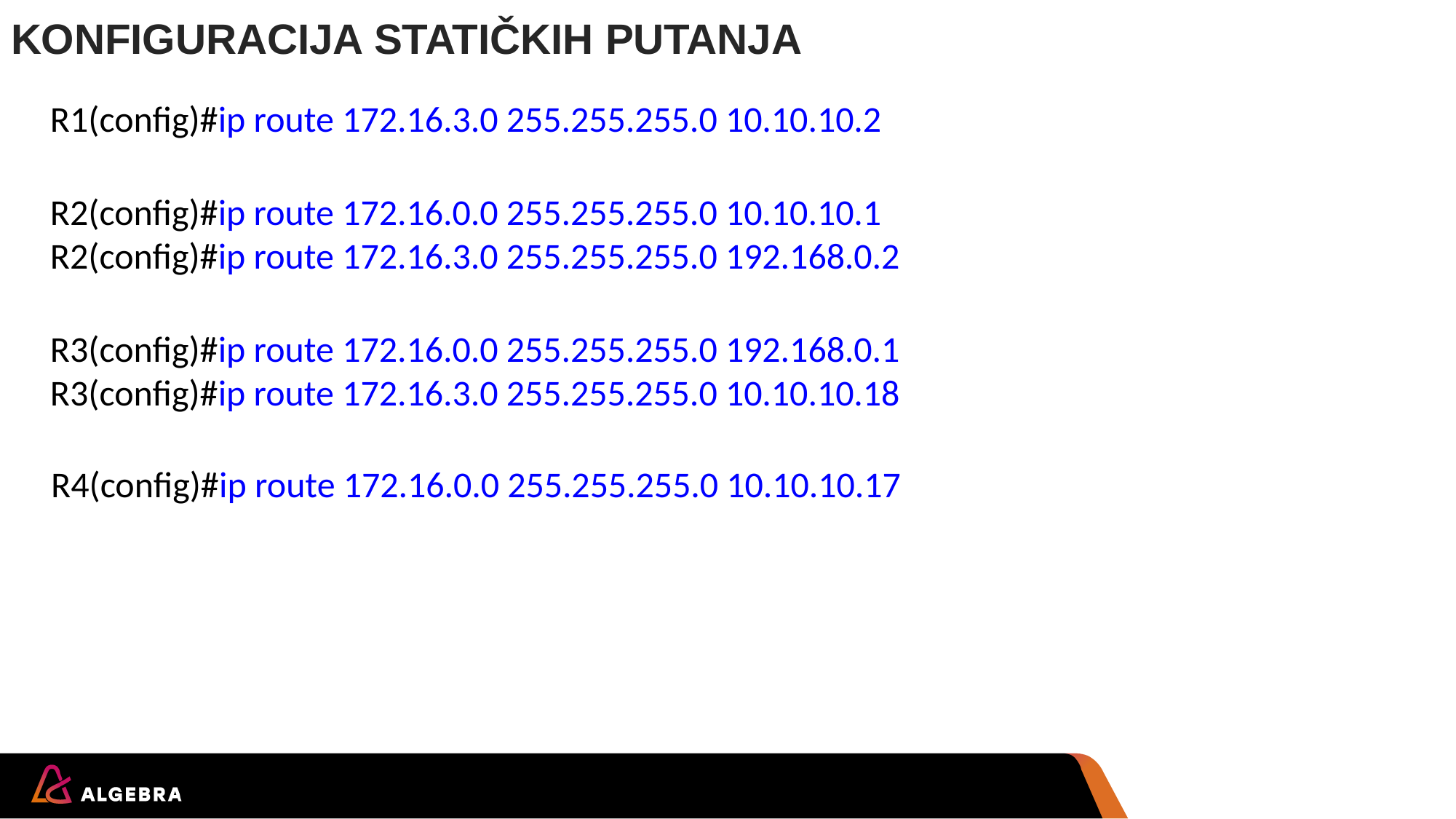

# KONFIGURACIJA STATIČKIH PUTANJA

R1(config)#ip route 172.16.3.0 255.255.255.0 10.10.10.2
R2(config)#ip route 172.16.0.0 255.255.255.0 10.10.10.1
R2(config)#ip route 172.16.3.0 255.255.255.0 192.168.0.2
R3(config)#ip route 172.16.0.0 255.255.255.0 192.168.0.1
R3(config)#ip route 172.16.3.0 255.255.255.0 10.10.10.18
R4(config)#ip route 172.16.0.0 255.255.255.0 10.10.10.17